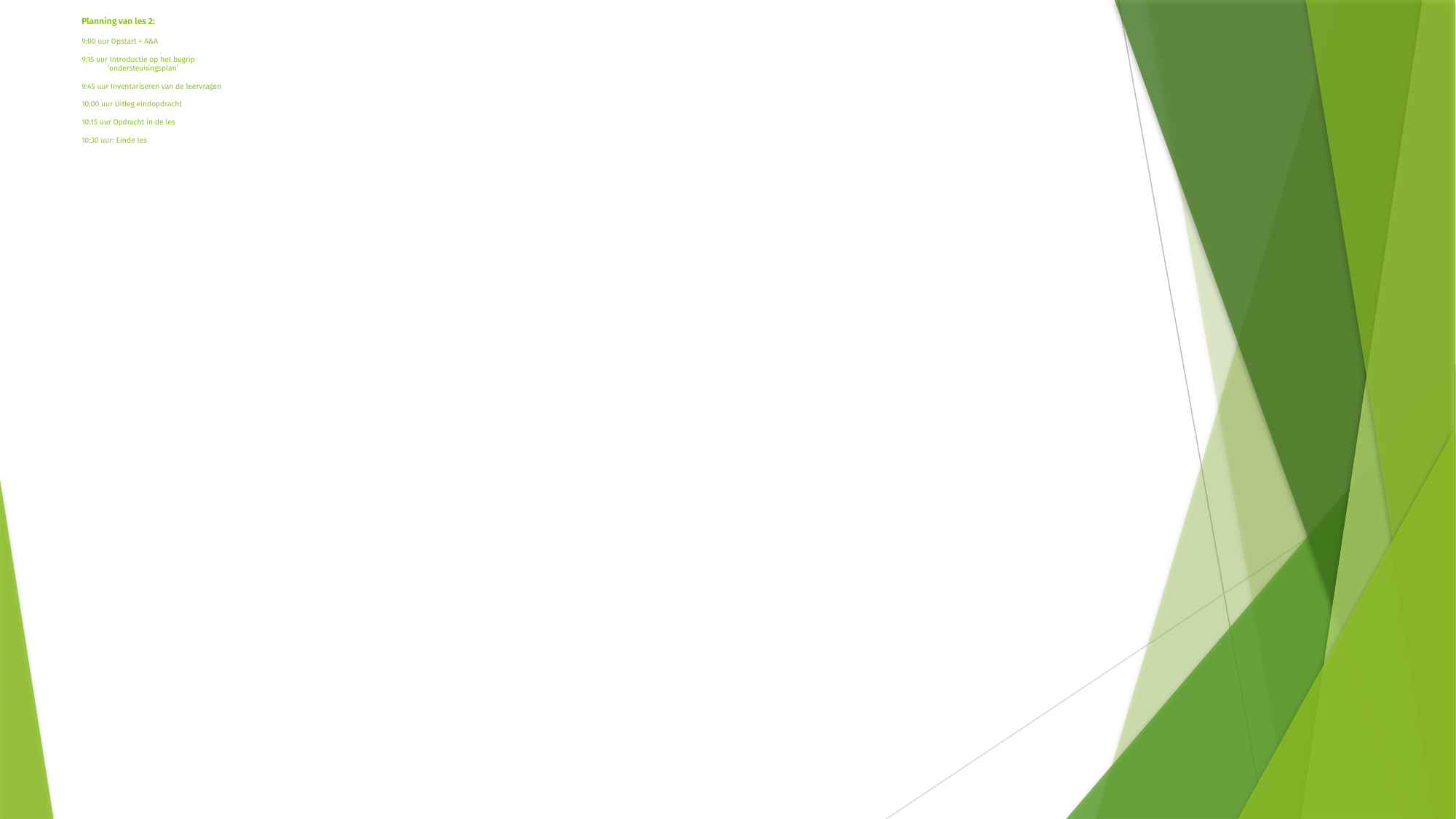

# Planning van les 2: 9:00 uur Opstart + A&A 9:15 uur Introductie op het begrip ‘ondersteuningsplan’ 9:45 uur Inventariseren van de leervragen 10:00 uur Uitleg eindopdracht 10:15 uur Opdracht in de les 10:30 uur: Einde les